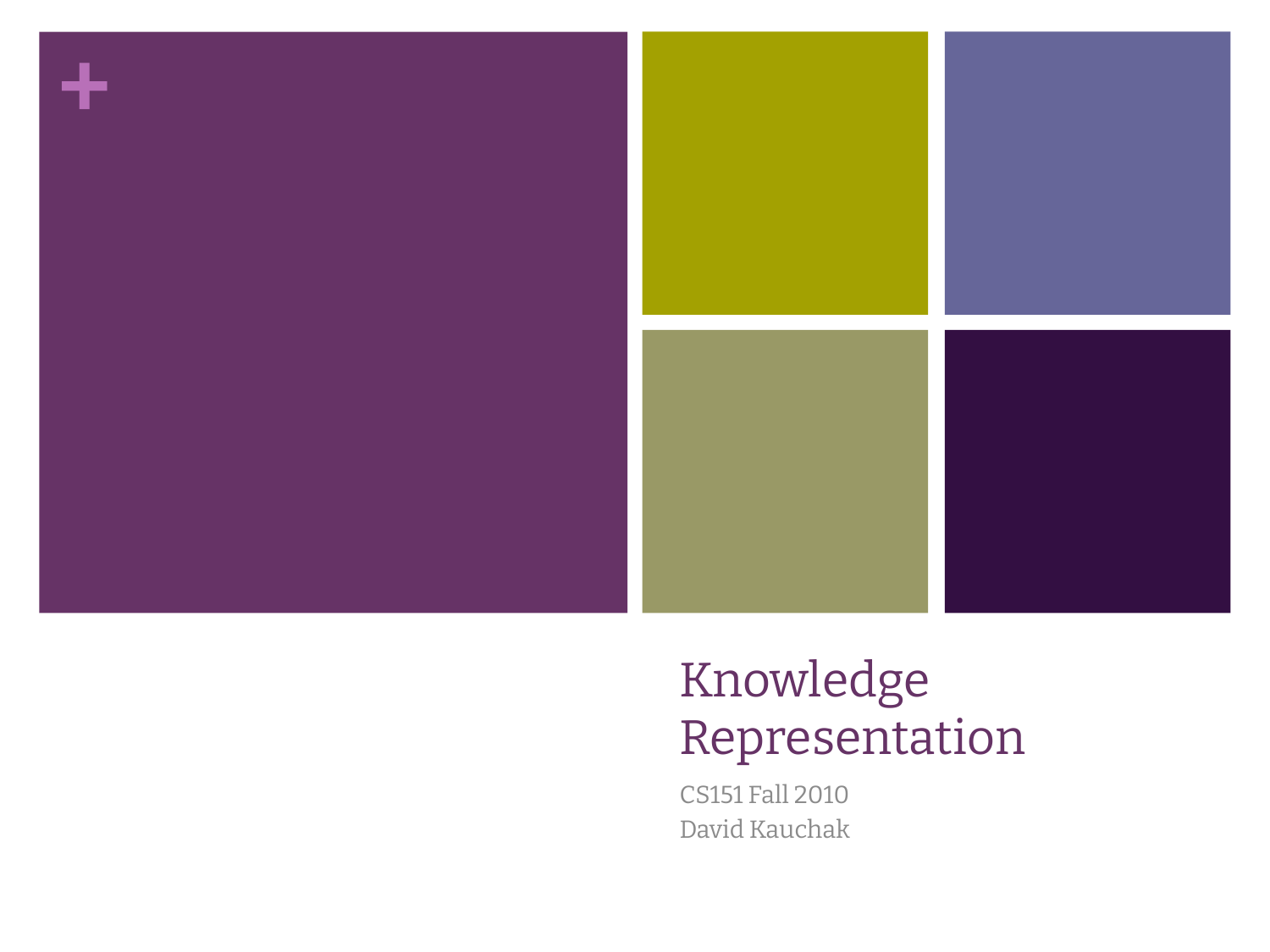

# Knowledge Representation
CS151 Fall 2010
David Kauchak